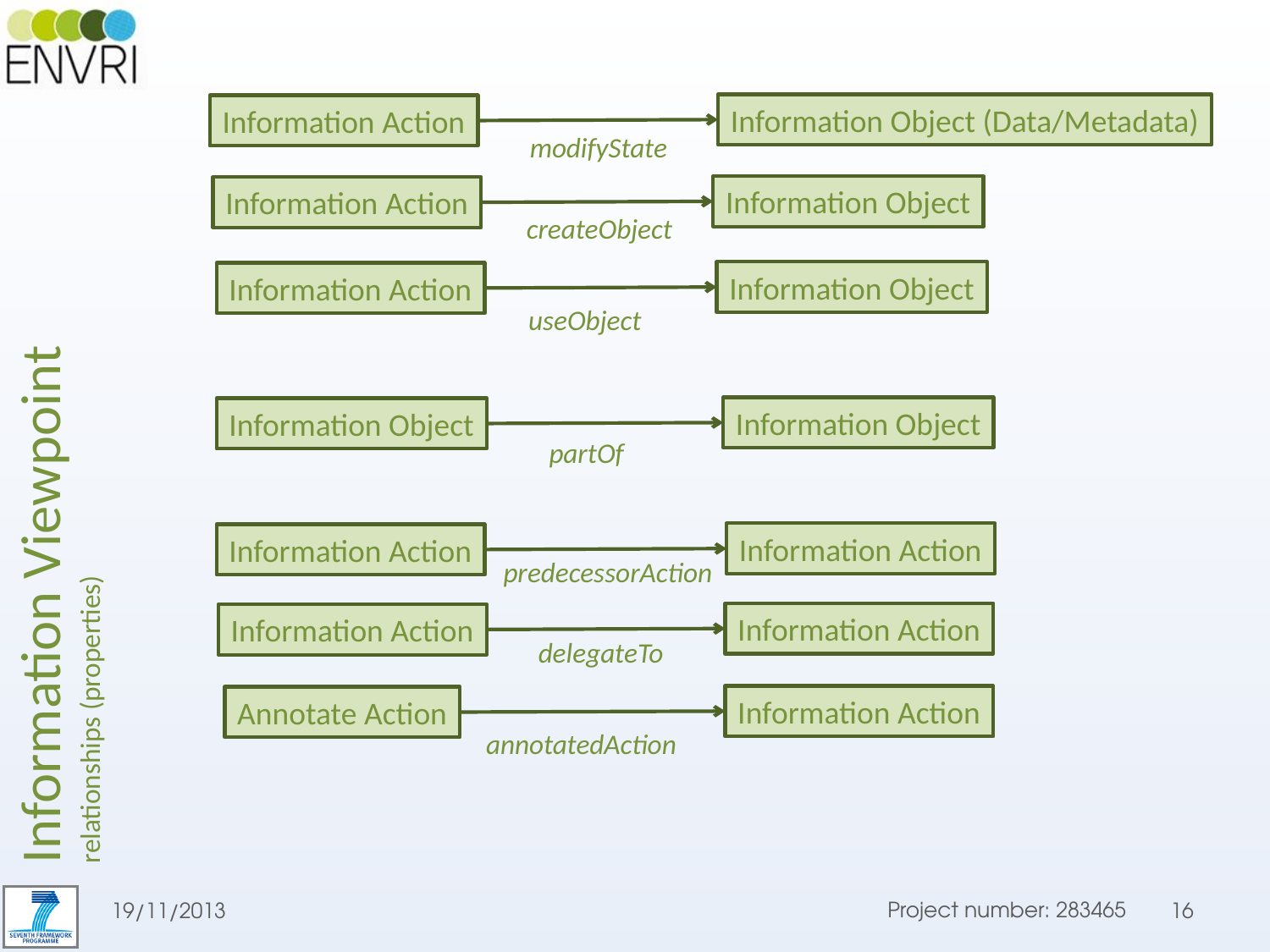

Information Object (Data/Metadata)
Information Action
modifyState
Information Object
Information Action
createObject
Information Object
Information Action
useObject
Information Viewpoint
relationships (properties)
Information Object
Information Object
partOf
Information Action
Information Action
predecessorAction
Information Action
Information Action
delegateTo
Information Action
Annotate Action
annotatedAction
19/11/2013
16